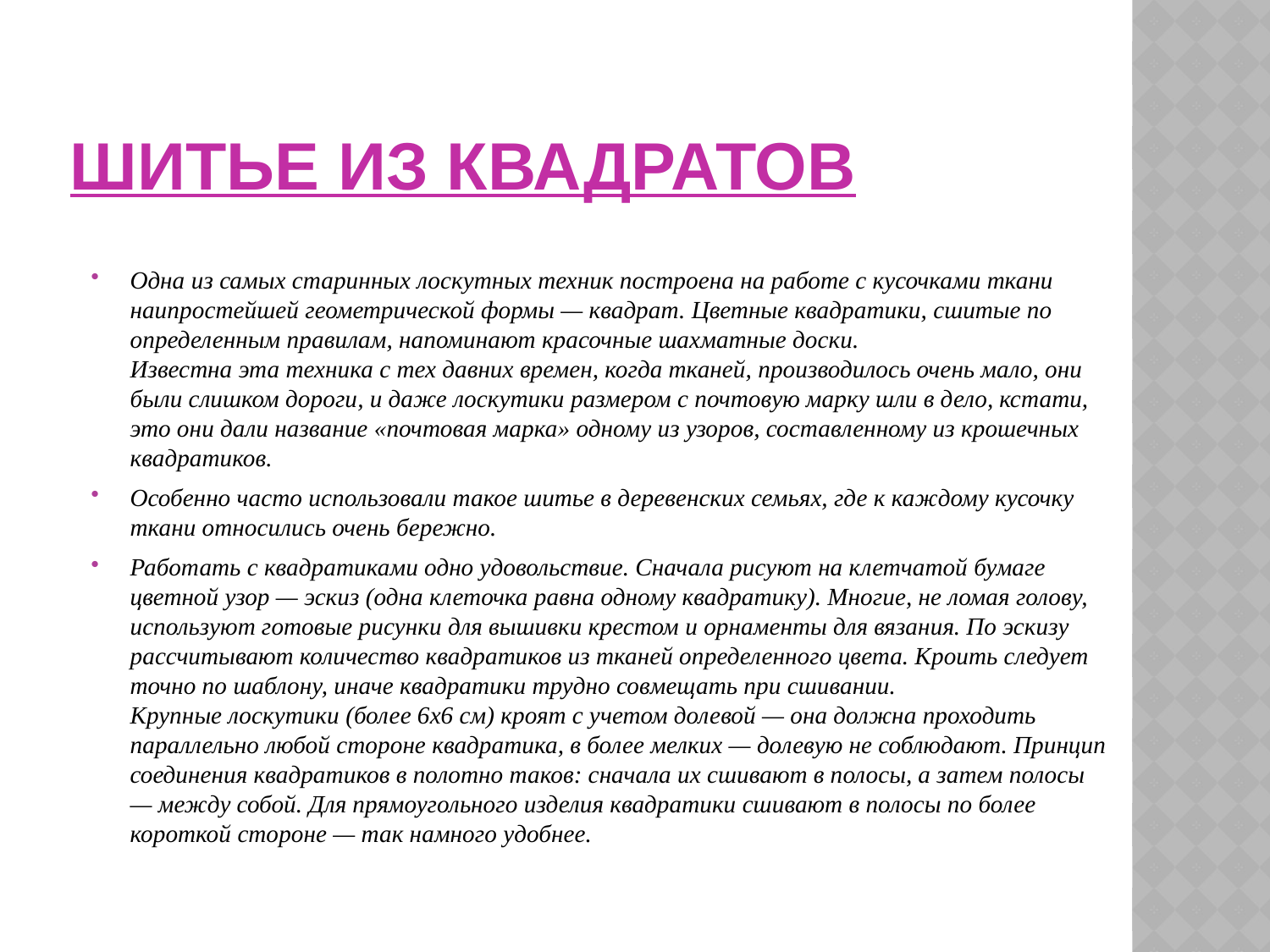

# шитье из квадратов
Одна из самых старинных лоскутных техник построена на работе с кусочками ткани наипростейшей геометрической формы — квадрат. Цветные квадратики, сшитые по определенным правилам, напоминают красочные шахматные доски.
Известна эта техника с тех давних времен, когда тканей, производилось очень мало, они были слишком дороги, и даже лоскутики размером с почтовую марку шли в дело, кстати, это они дали название «почтовая марка» одному из узоров, составленному из крошечных квадратиков.
Особенно часто использовали такое шитье в деревенских семьях, где к каждому кусочку ткани относились очень бережно.
Работать с квадратиками одно удовольствие. Сначала рисуют на клетчатой бумаге цветной узор — эскиз (одна клеточка равна одному квадратику). Многие, не ломая голову, используют готовые рисунки для вышивки крестом и орнаменты для вязания. По эскизу рассчитывают количество квадратиков из тканей определенного цвета. Кроить следует точно по шаблону, иначе квадратики трудно совмещать при сшивании.
Крупные лоскутики (более 6x6 см) кроят с учетом долевой — она должна проходить параллельно любой стороне квадратика, в более мелких — долевую не соблюдают. Принцип соединения квадратиков в полотно таков: сначала их сшивают в полосы, а затем полосы — между собой. Для прямоугольного изделия квадратики сшивают в полосы по более короткой стороне — так намного удобнее.